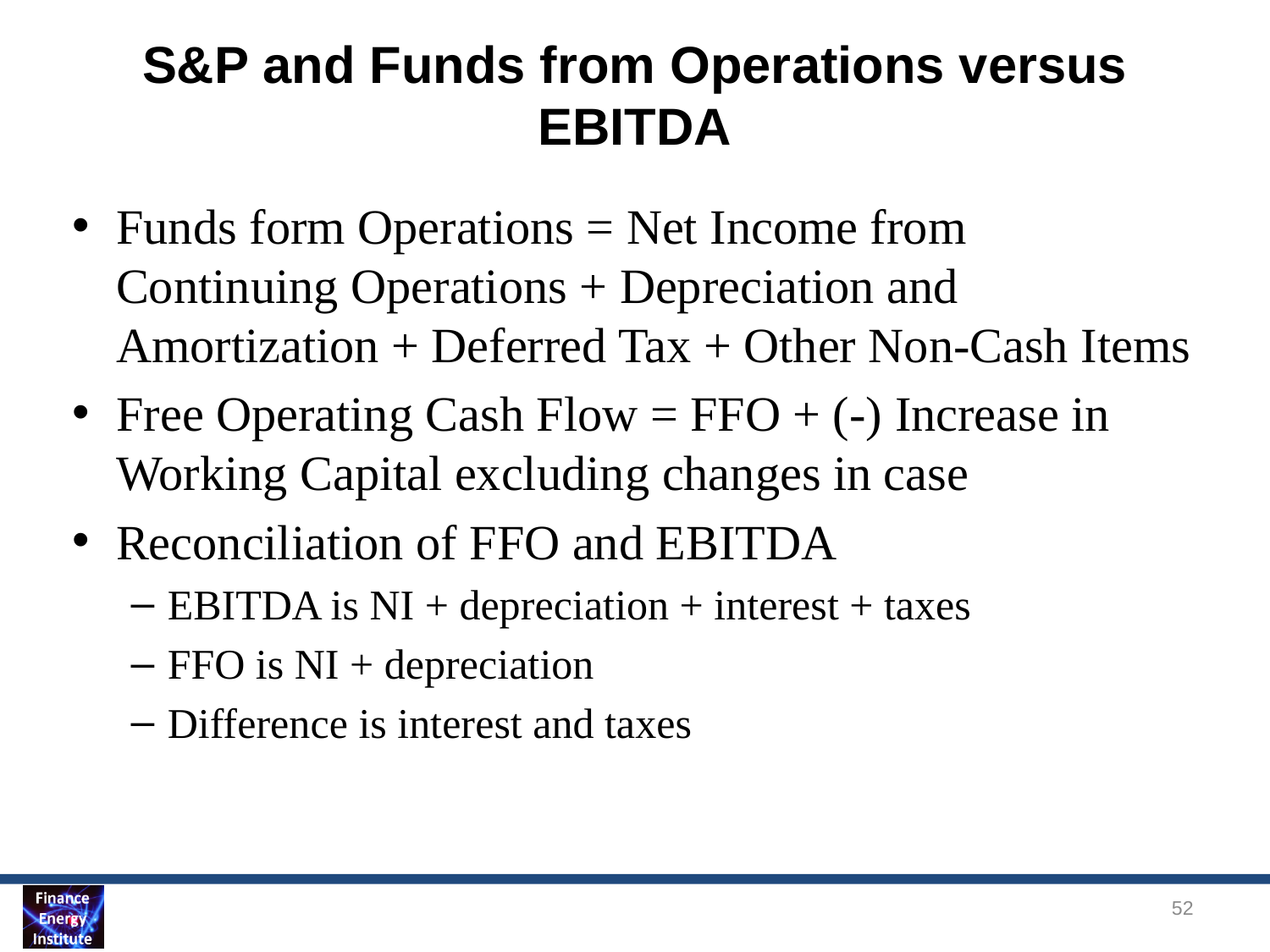

# S&P and Funds from Operations versus EBITDA
Funds form Operations = Net Income from Continuing Operations + Depreciation and Amortization + Deferred Tax + Other Non-Cash Items
Free Operating Cash Flow = FFO + (-) Increase in Working Capital excluding changes in case
Reconciliation of FFO and EBITDA
EBITDA is NI + depreciation + interest + taxes
FFO is NI + depreciation
Difference is interest and taxes
52